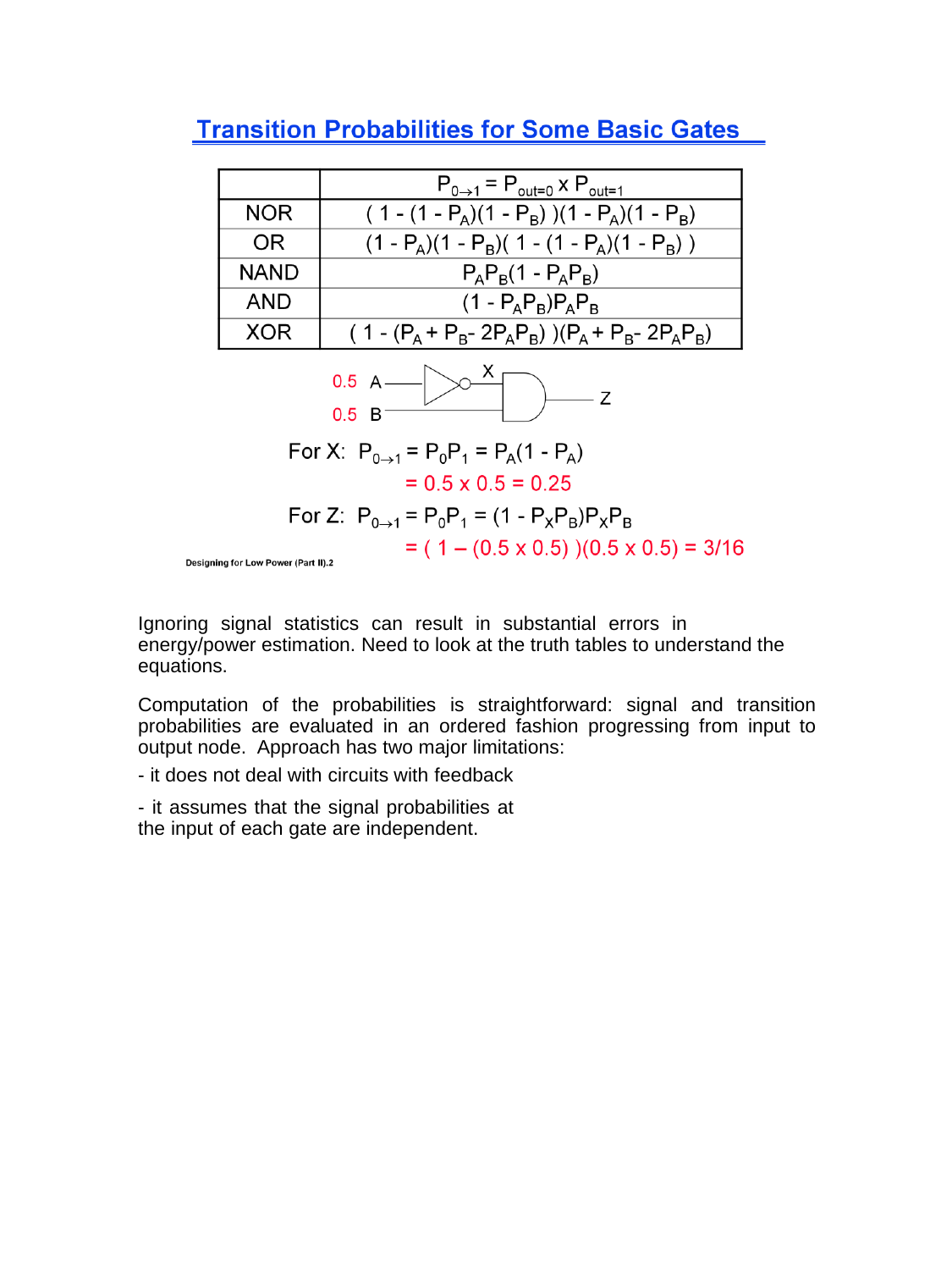

Ignoring  signal  statistics  can  result  in  substantial  errors  in  energy/power estimation. Need to look at the truth tables to understand the equations.
Computation of the probabilities is straightforward: signal and transition probabilities are evaluated in an ordered fashion progressing from input to output node. Approach has two major limitations:
- it does not deal with circuits with feedback
- it assumes that the signal probabilities at the input of each gate are independent.